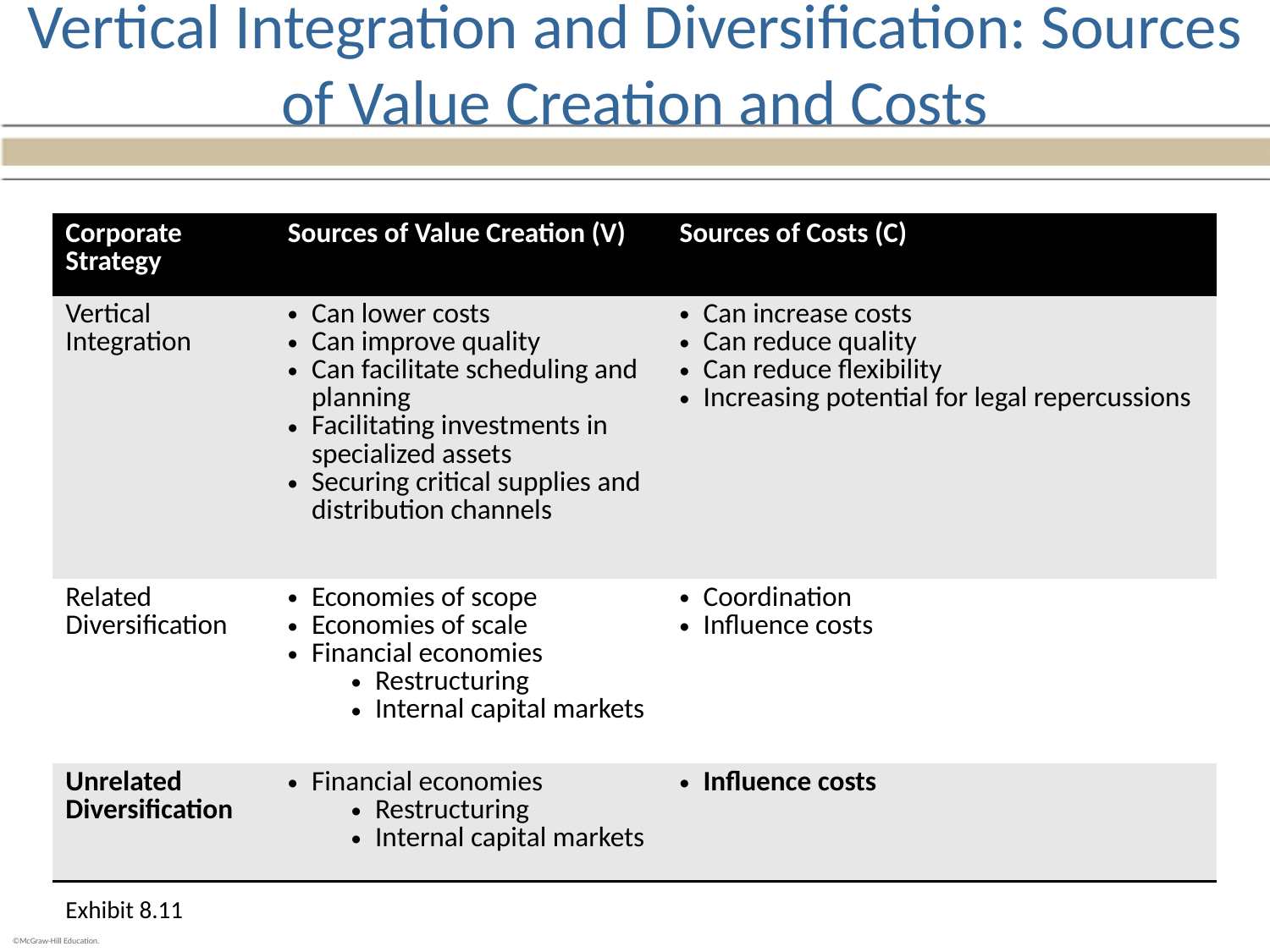

# Vertical Integration and Diversification: Sources of Value Creation and Costs
| Corporate Strategy | Sources of Value Creation (V) | Sources of Costs (C) |
| --- | --- | --- |
| Vertical Integration | Can lower costs Can improve quality Can facilitate scheduling and planning Facilitating investments in specialized assets Securing critical supplies and distribution channels | Can increase costs Can reduce quality Can reduce flexibility Increasing potential for legal repercussions |
| Related Diversification | Economies of scope Economies of scale Financial economies Restructuring Internal capital markets | Coordination Influence costs |
| Unrelated Diversification | Financial economies Restructuring Internal capital markets | Influence costs |
Exhibit 8.11